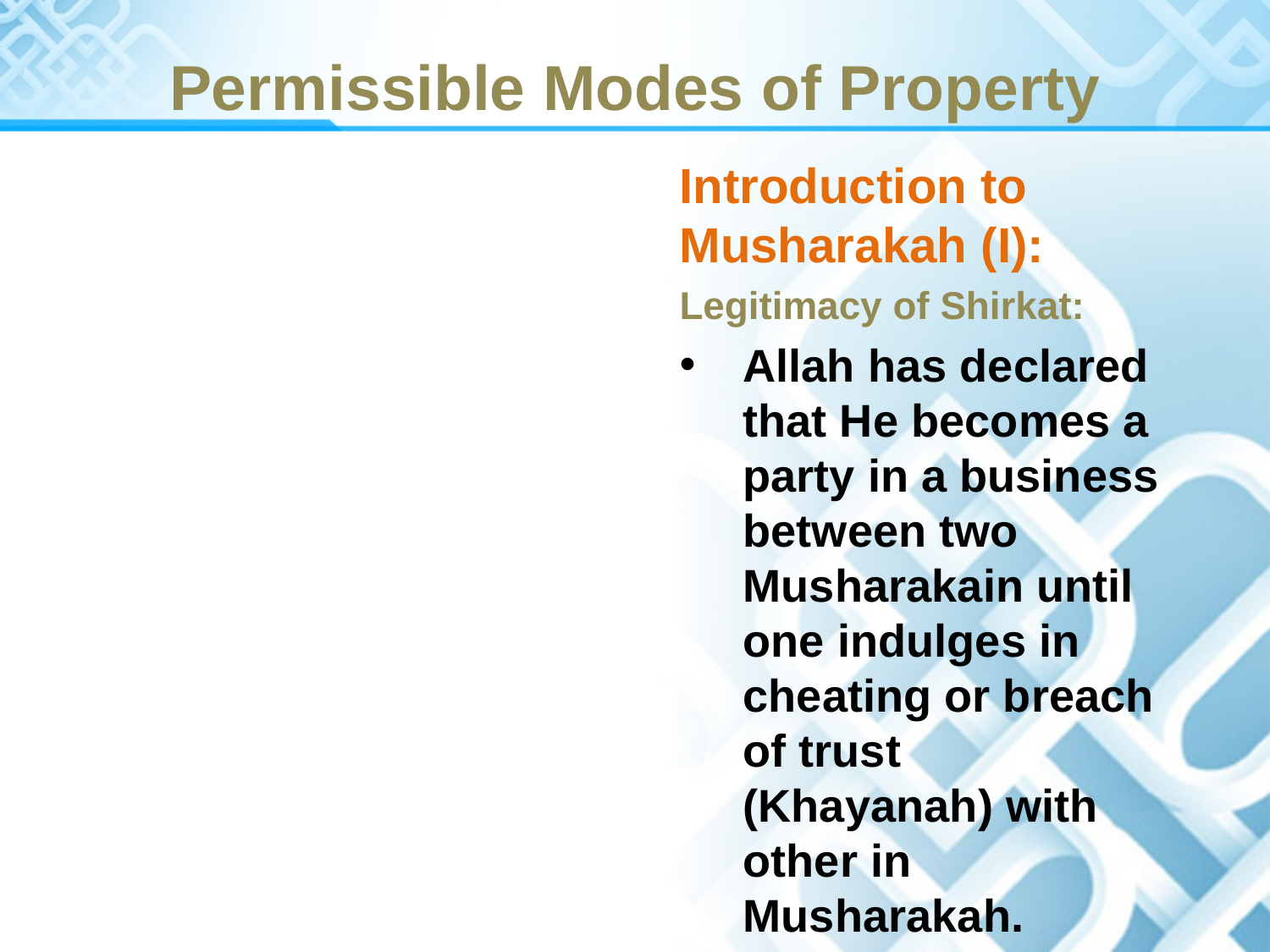

Permissible Modes of Property
Introduction to Musharakah (I):
Legitimacy of Shirkat:
Allah has declared that He becomes a party in a business between two Musharakain until one indulges in cheating or breach of trust (Khayanah) with other in Musharakah. [Sunan-i-Abi Daud, Kitabul Buyuo)